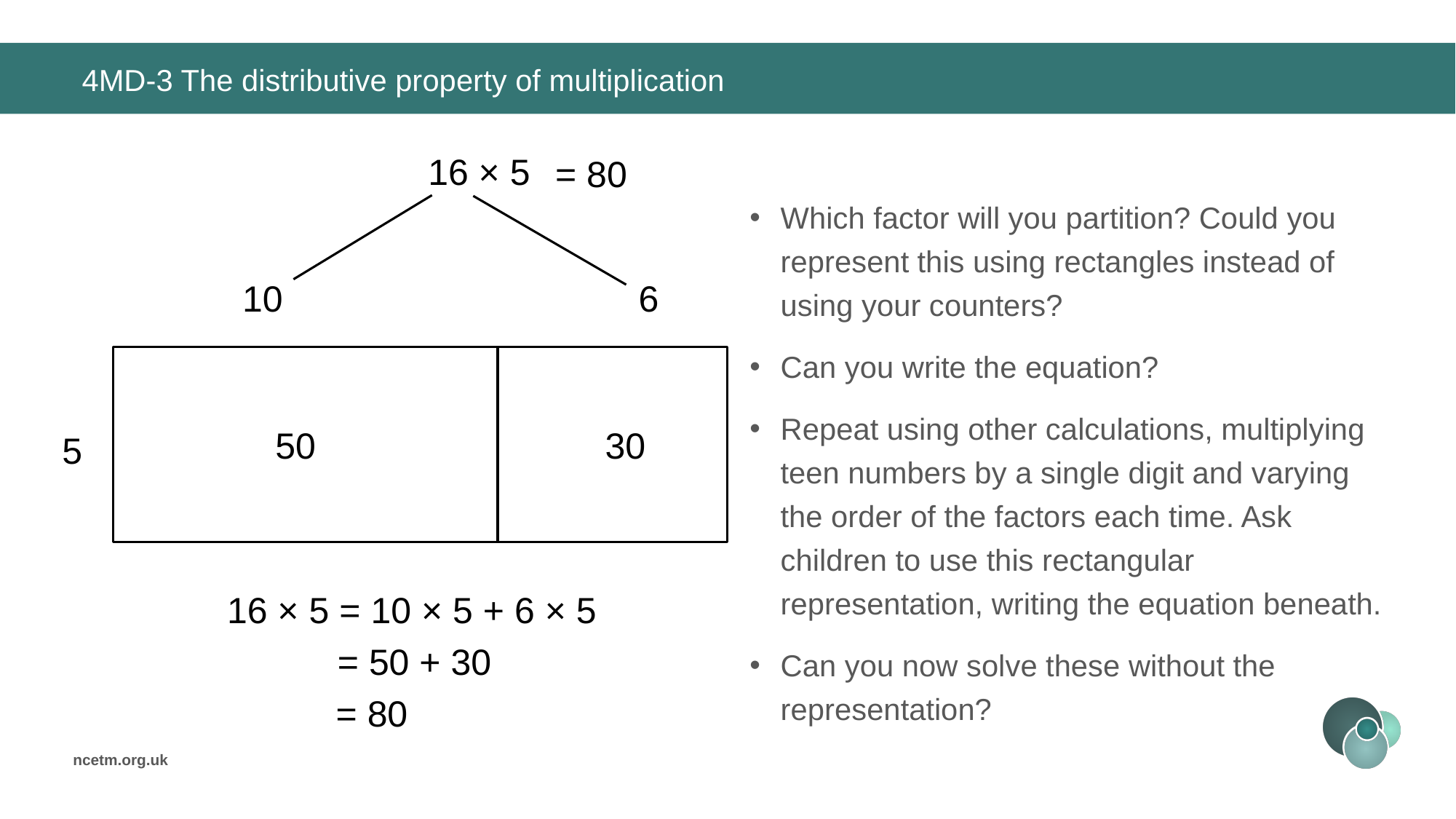

# 4MD-3 The distributive property of multiplication
16 × 5
= 80
Which factor will you partition? Could you represent this using rectangles instead of using your counters?
Can you write the equation?
Repeat using other calculations, multiplying teen numbers by a single digit and varying the order of the factors each time. Ask children to use this rectangular representation, writing the equation beneath.
Can you now solve these without the representation?

10
6

50
30
5
16 × 5 = 10 × 5 + 6 × 5
= 50 + 30
= 80